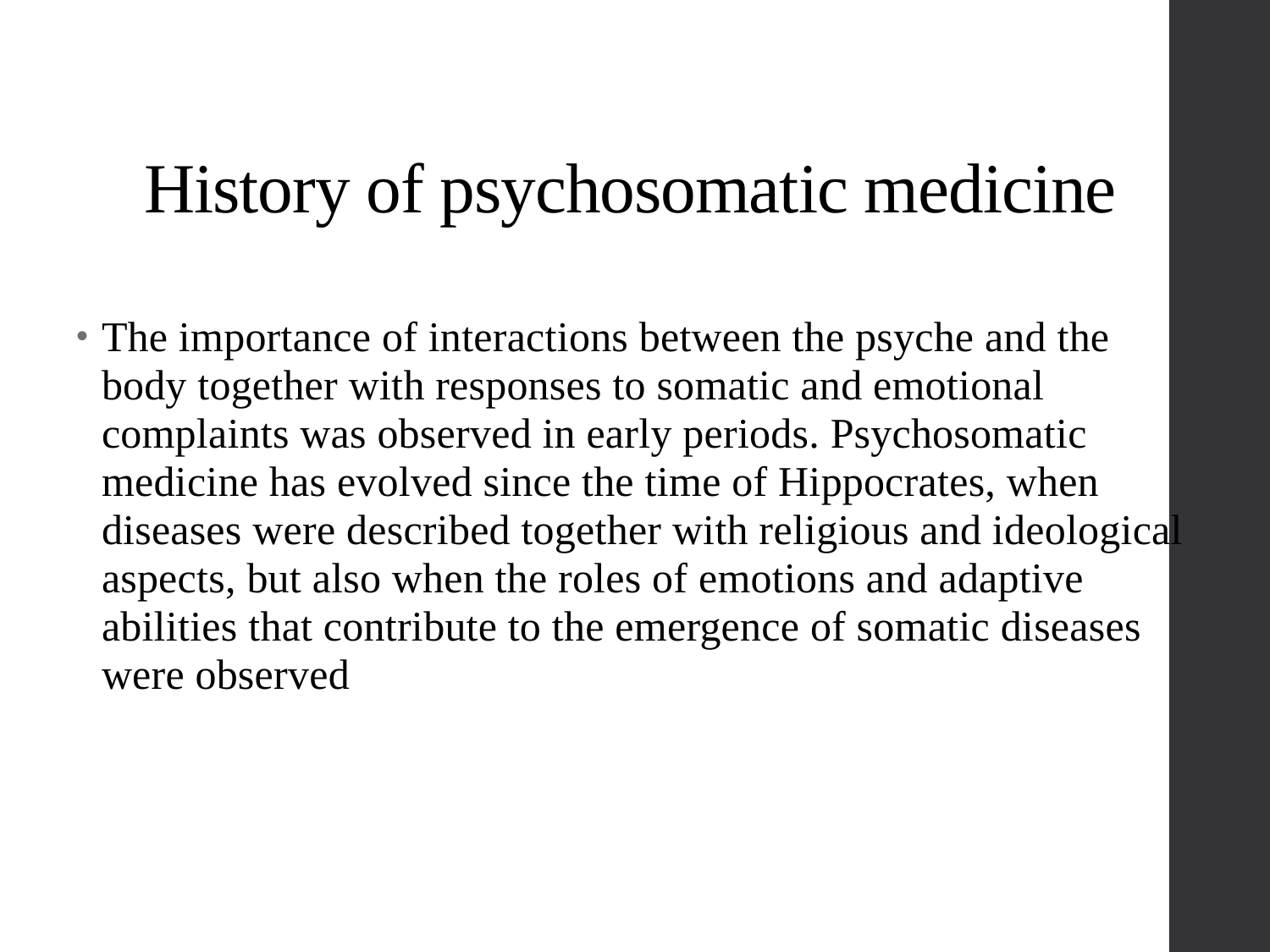

# History of psychosomatic medicine
The importance of interactions between the psyche and the body together with responses to somatic and emotional complaints was observed in early periods. Psychosomatic medicine has evolved since the time of Hippocrates, when diseases were described together with religious and ideological aspects, but also when the roles of emotions and adaptive abilities that contribute to the emergence of somatic diseases were observed